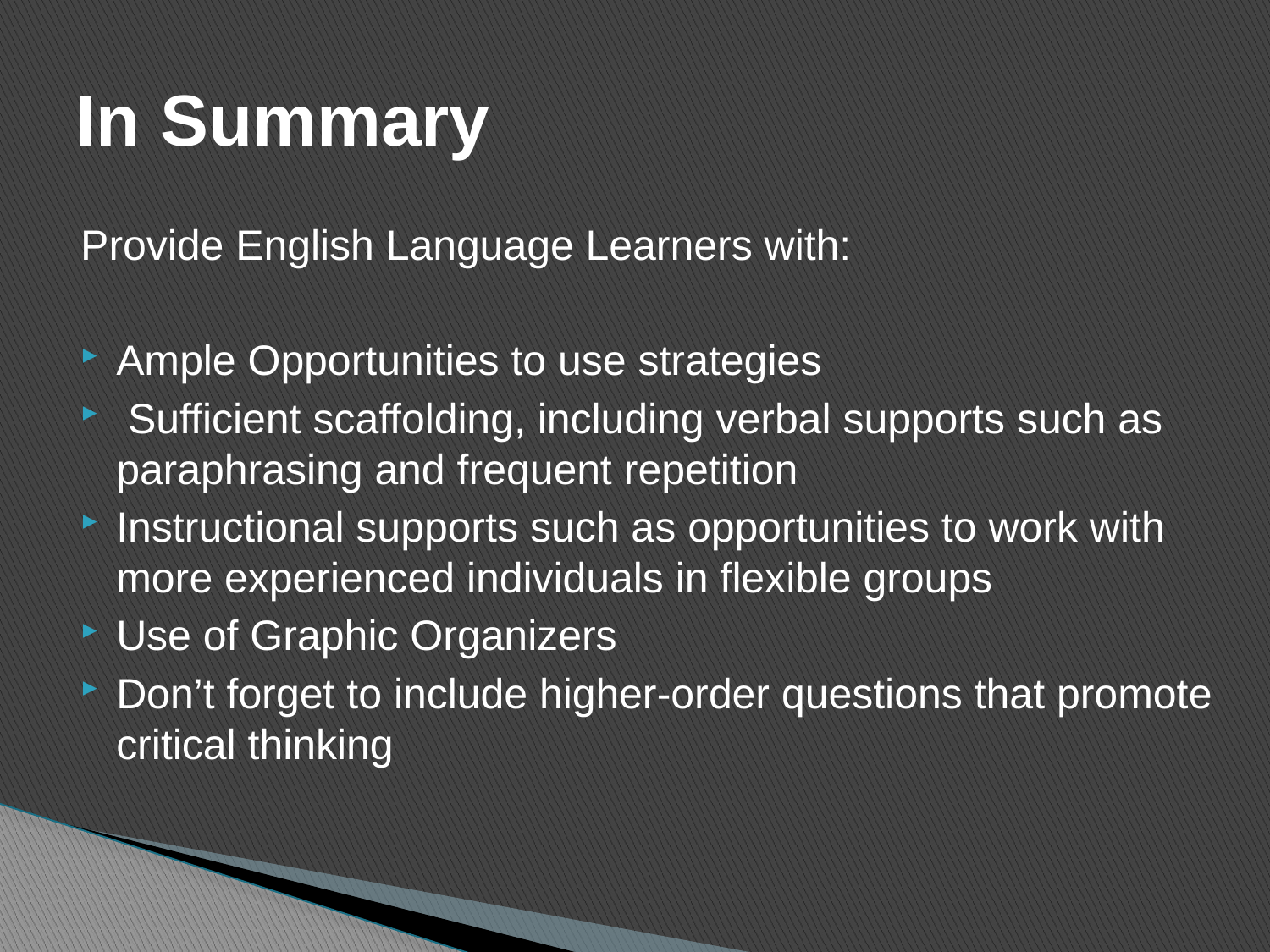

# In Summary
Provide English Language Learners with:

Ample Opportunities to use strategies
 Sufficient scaffolding, including verbal supports such as paraphrasing and frequent repetition
Instructional supports such as opportunities to work with more experienced individuals in flexible groups
Use of Graphic Organizers
Don’t forget to include higher-order questions that promote critical thinking